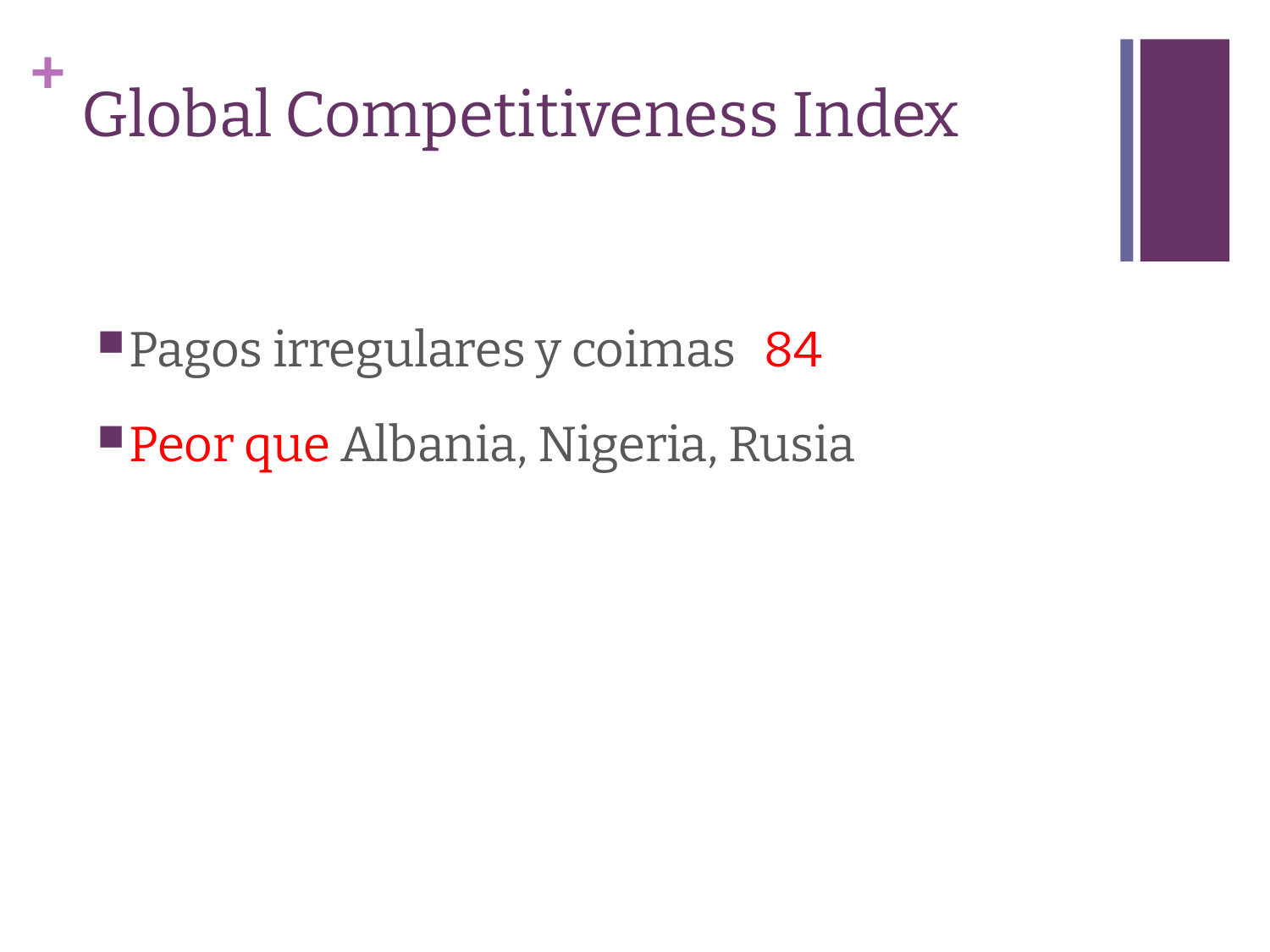

# Global Competitiveness Index
Pagos irregulares y coimas	84
Peor que Albania, Nigeria, Rusia